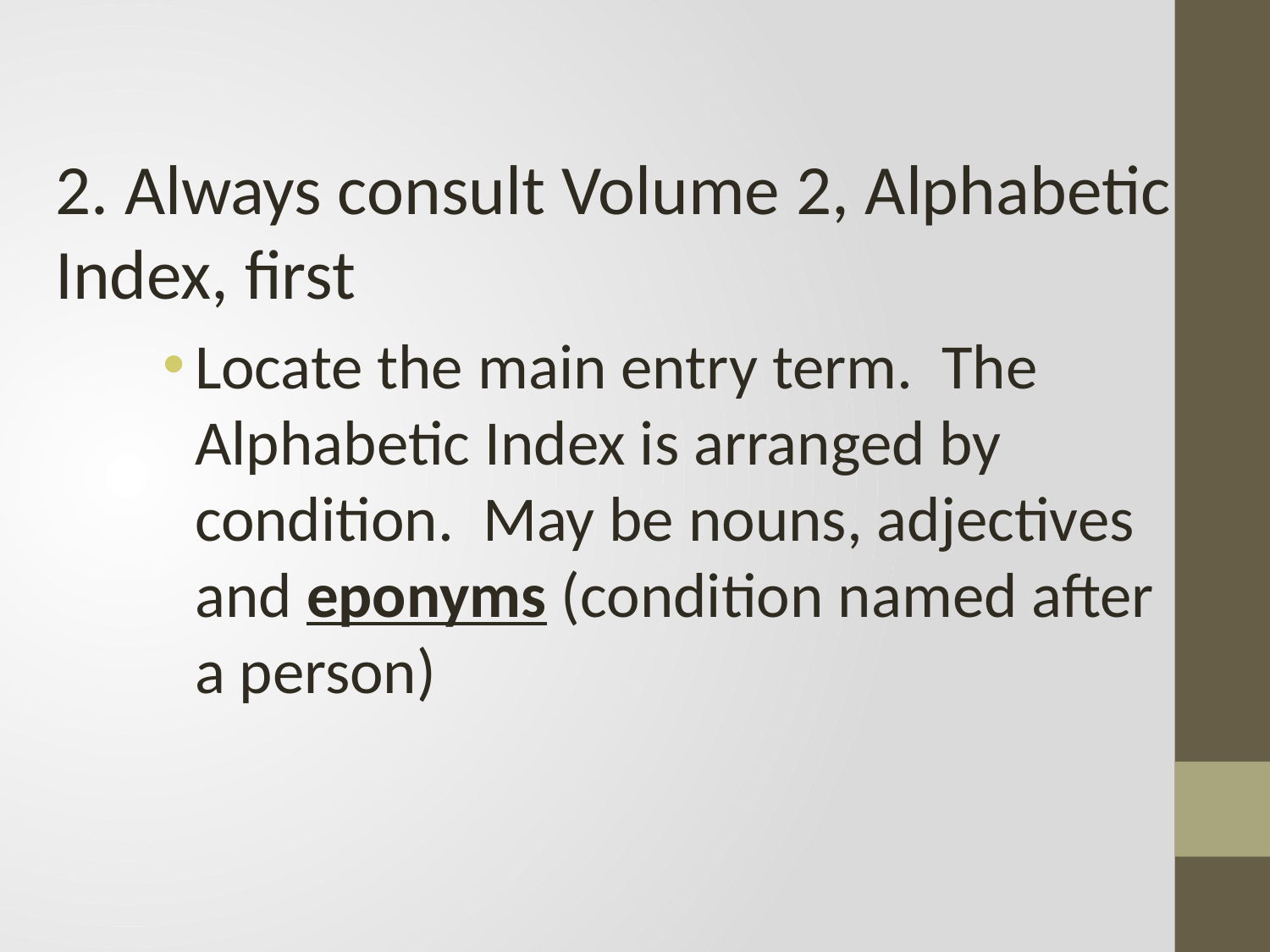

2. Always consult Volume 2, Alphabetic Index, first
Locate the main entry term.  The Alphabetic Index is arranged by condition.  May be nouns, adjectives and eponyms (condition named after a person)